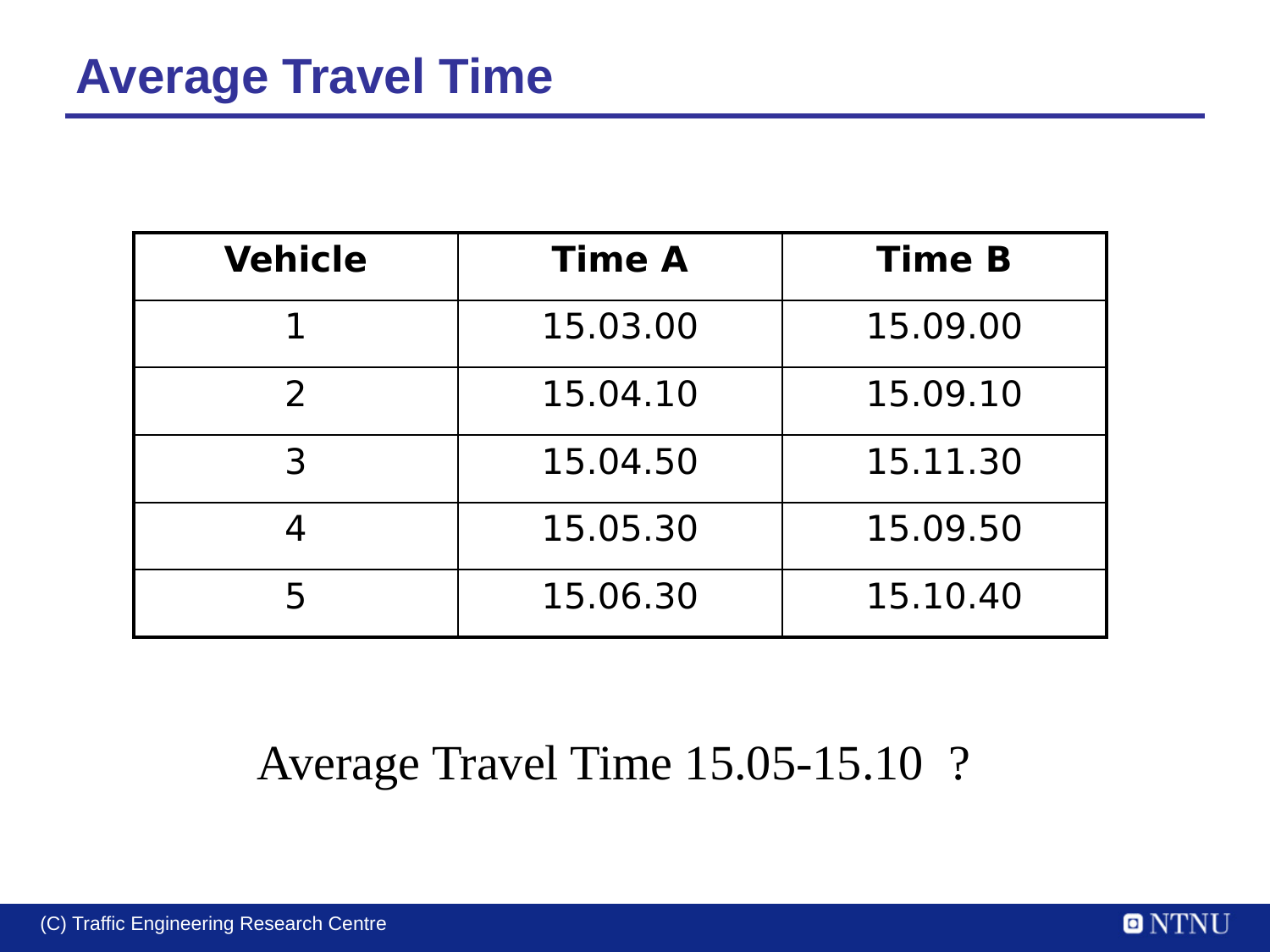

# Average Travel Time
| Vehicle | Time A | Time B |
| --- | --- | --- |
| 1 | 15.03.00 | 15.09.00 |
| 2 | 15.04.10 | 15.09.10 |
| 3 | 15.04.50 | 15.11.30 |
| 4 | 15.05.30 | 15.09.50 |
| 5 | 15.06.30 | 15.10.40 |
Average Travel Time 15.05-15.10  ?